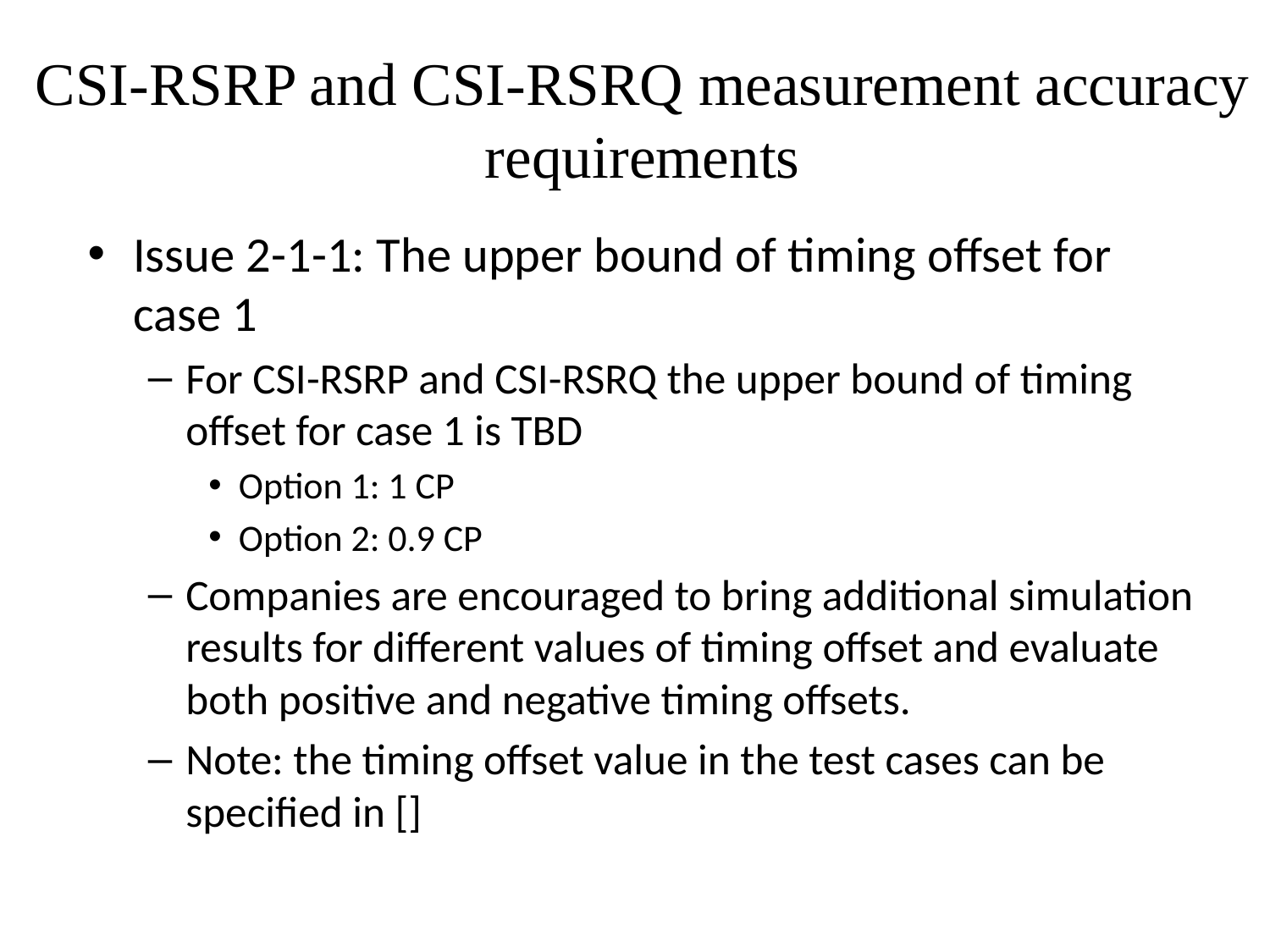

# CSI-RSRP and CSI-RSRQ measurement accuracy requirements
Issue 2-1-1: The upper bound of timing offset for case 1
For CSI-RSRP and CSI-RSRQ the upper bound of timing offset for case 1 is TBD
Option 1: 1 CP
Option 2: 0.9 CP
Companies are encouraged to bring additional simulation results for different values of timing offset and evaluate both positive and negative timing offsets.
Note: the timing offset value in the test cases can be specified in []